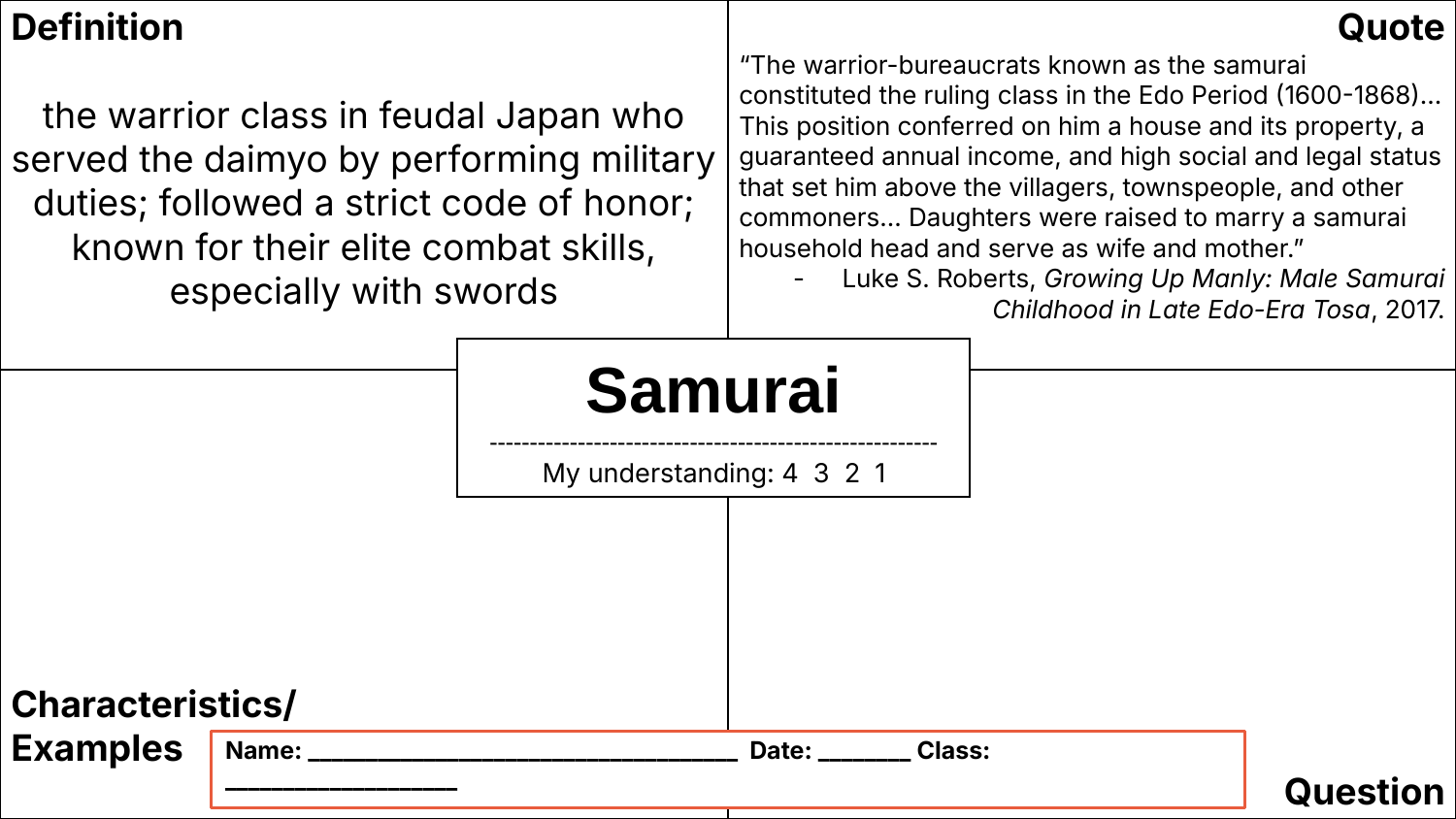

| Definition the warrior class in feudal Japan who served the daimyo by performing military duties; followed a strict code of honor; known for their elite combat skills, especially with swords | Quote “The warrior-bureaucrats known as the samurai constituted the ruling class in the Edo Period (1600-1868)… This position conferred on him a house and its property, a guaranteed annual income, and high social and legal status that set him above the villagers, townspeople, and other commoners… Daughters were raised to marry a samurai household head and serve as wife and mother.” Luke S. Roberts, Growing Up Manly: Male Samurai Childhood in Late Edo-Era Tosa, 2017. |
| --- | --- |
| Characteristics/ Examples | Question |
Samurai
--------------------------------------------------------
My understanding: 4  3  2  1
Name: _____________________________________  Date: ________ Class: ____________________